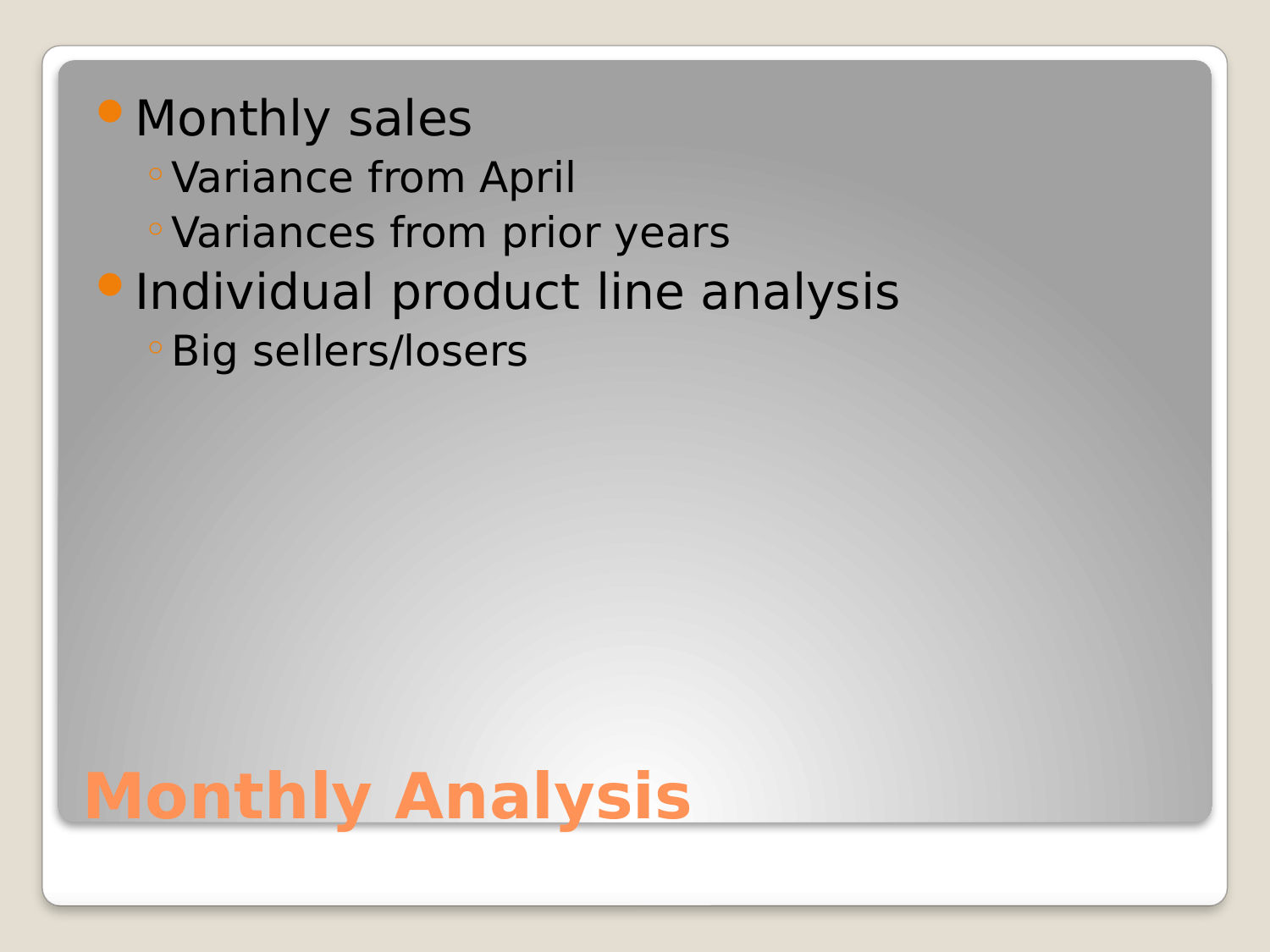

Monthly sales
Variance from April
Variances from prior years
Individual product line analysis
Big sellers/losers

# Monthly Analysis